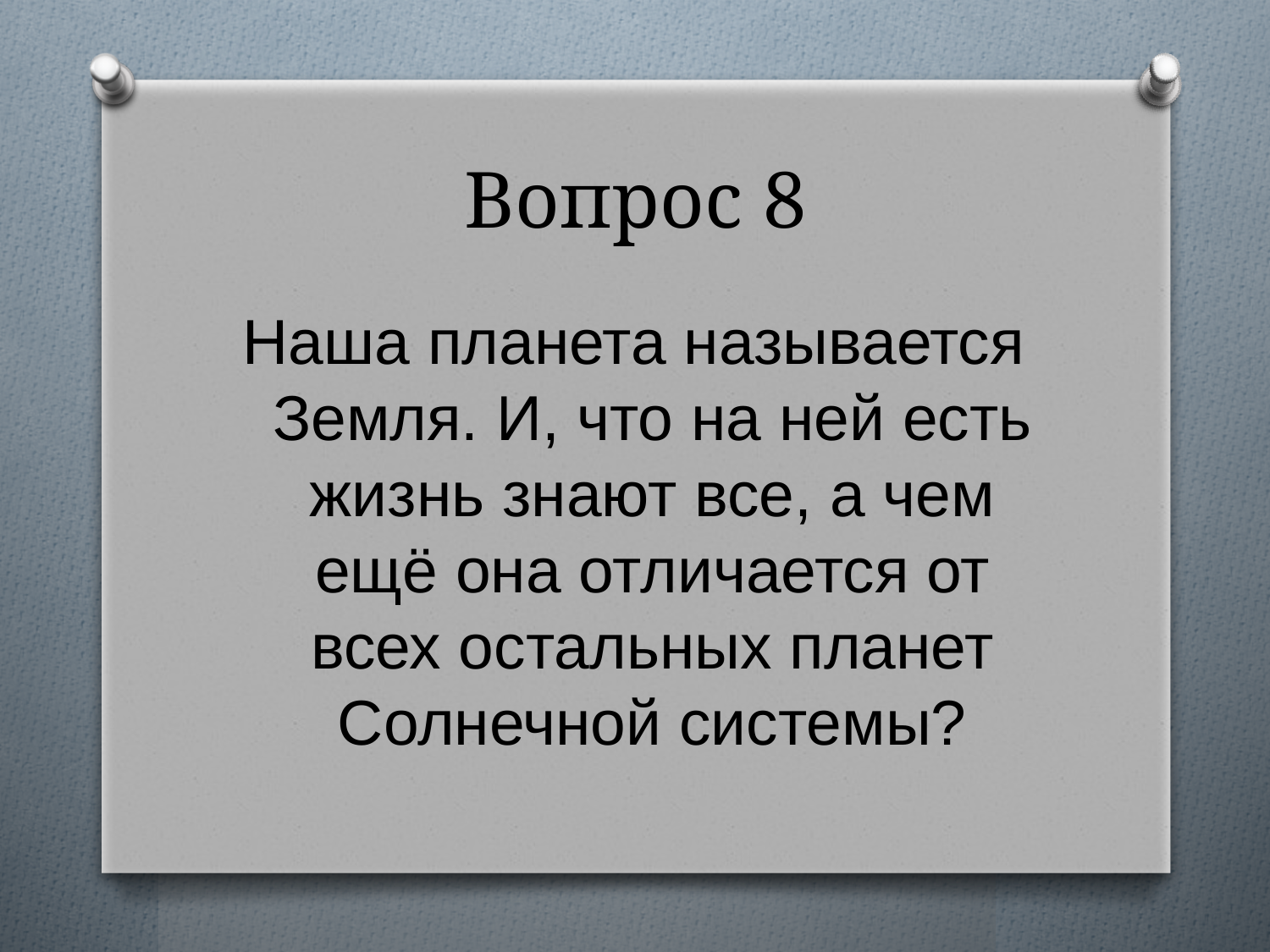

# Вопрос 8
Наша планета называется Земля. И, что на ней есть жизнь знают все, а чем ещё она отличается от всех остальных планет Солнечной системы?